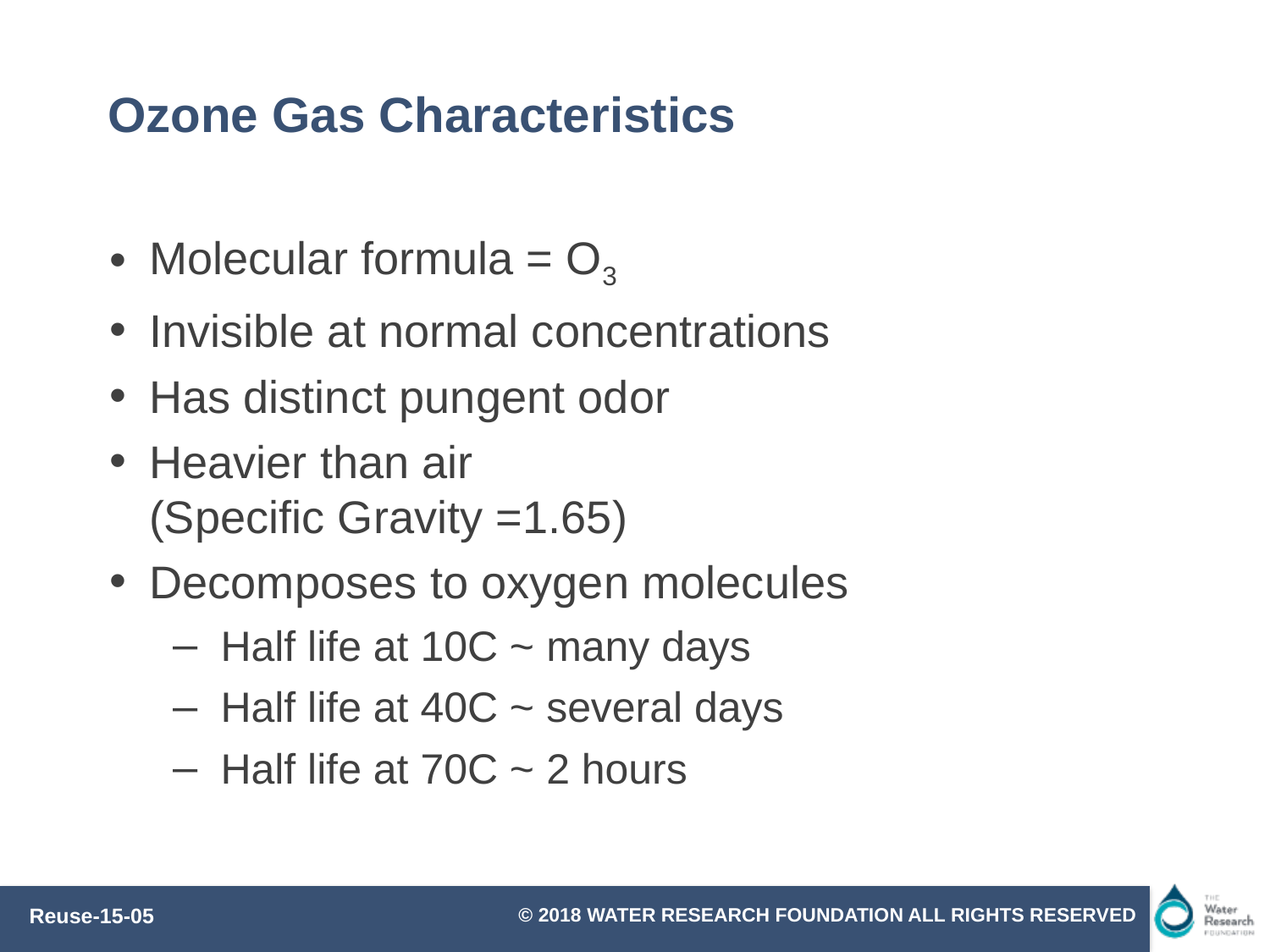

# Ozone Gas Characteristics
Molecular formula = O3
Invisible at normal concentrations
Has distinct pungent odor
Heavier than air
(Specific Gravity =1.65)
Decomposes to oxygen molecules
Half life at 10C ~ many days
Half life at 40C ~ several days
Half life at 70C ~ 2 hours